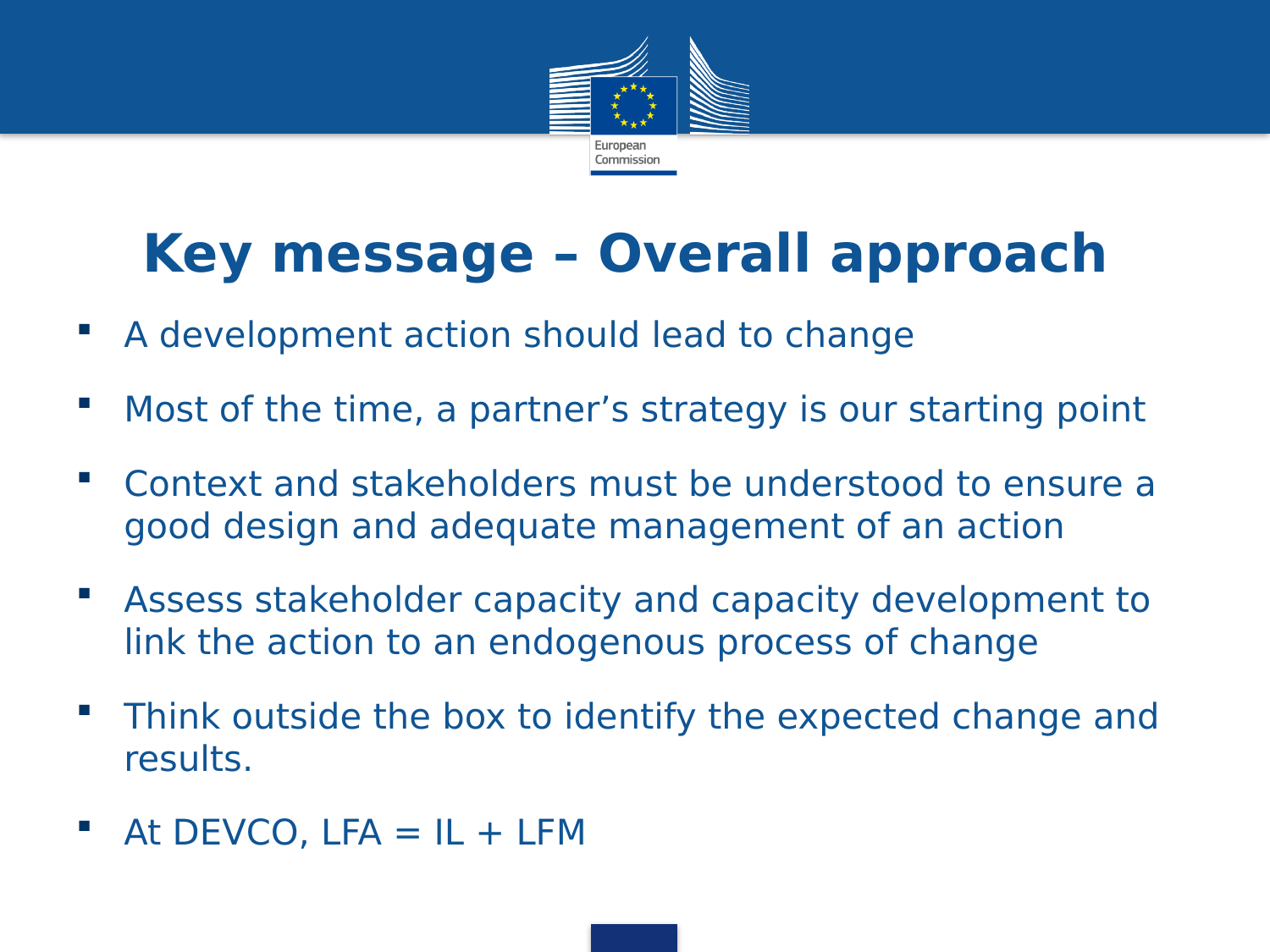

# Key message – Overall approach
A development action should lead to change
Most of the time, a partner’s strategy is our starting point
Context and stakeholders must be understood to ensure a good design and adequate management of an action
Assess stakeholder capacity and capacity development to link the action to an endogenous process of change
Think outside the box to identify the expected change and results.
At DEVCO, LFA = IL + LFM